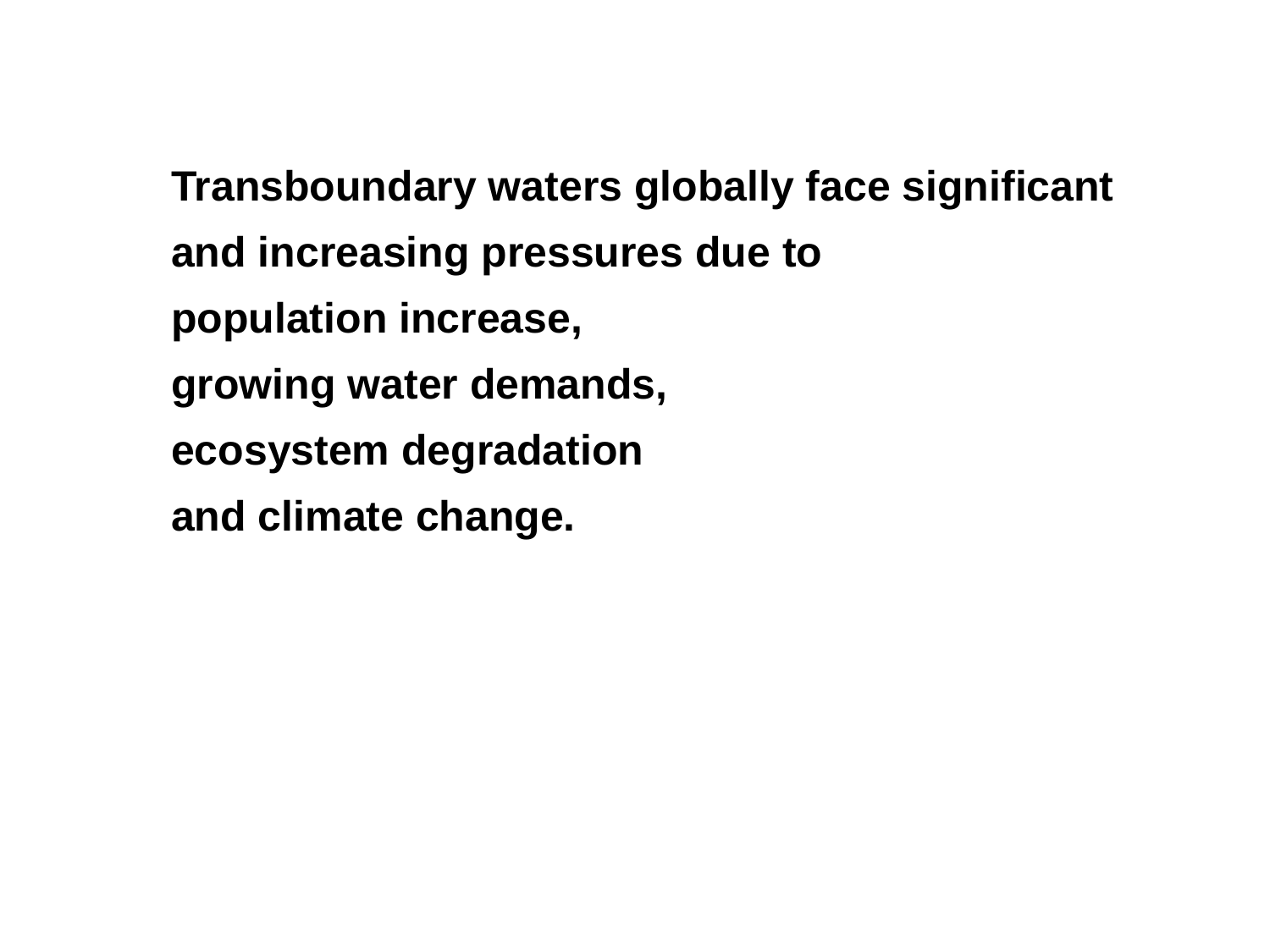

Transboundary waters globally face significant and increasing pressures due to
population increase,
growing water demands,
ecosystem degradation
and climate change.